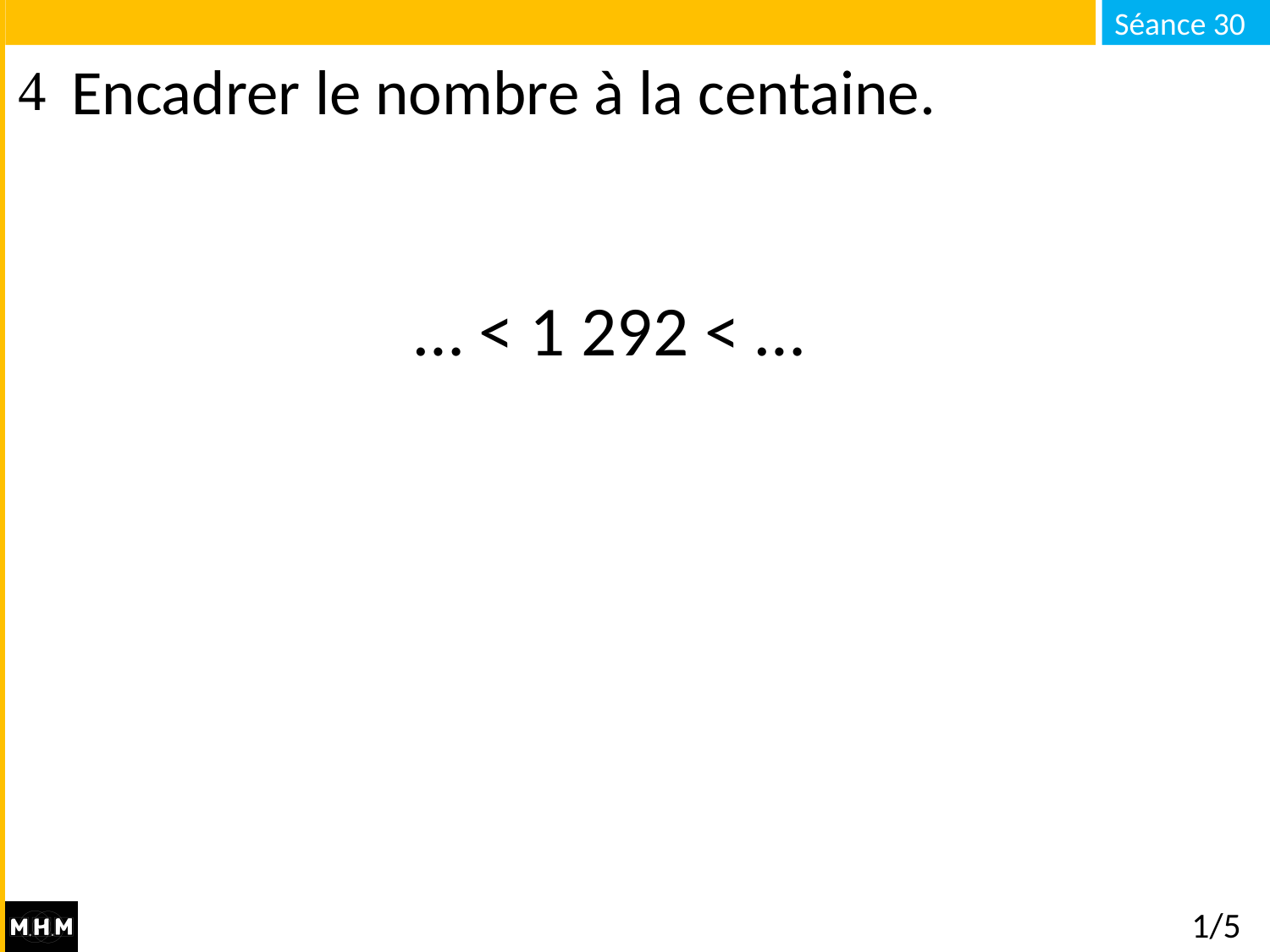

# Encadrer le nombre à la centaine.
… < 1 292 < …
1/5